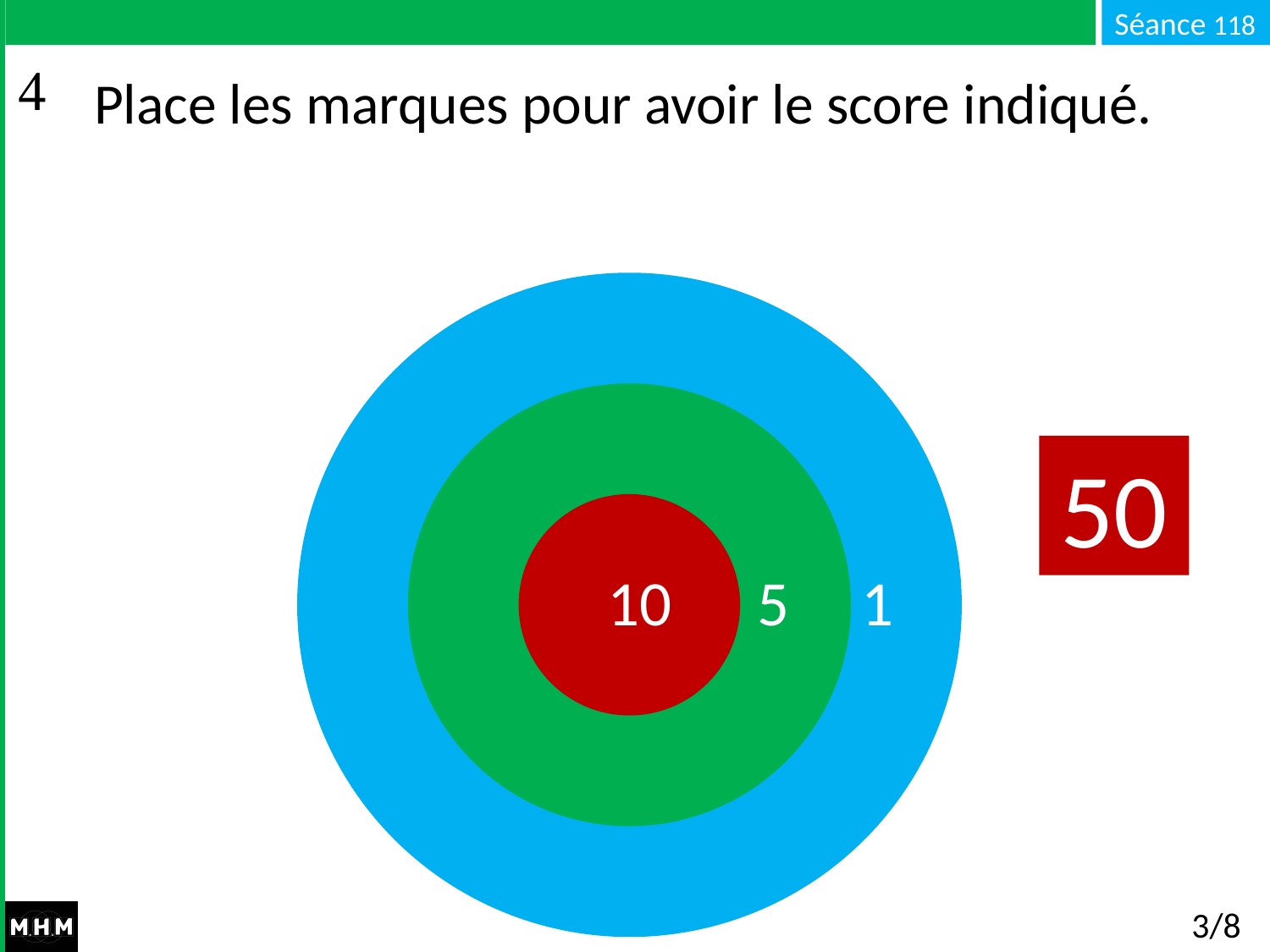

# Place les marques pour avoir le score indiqué.

50
10      5     1
3/8